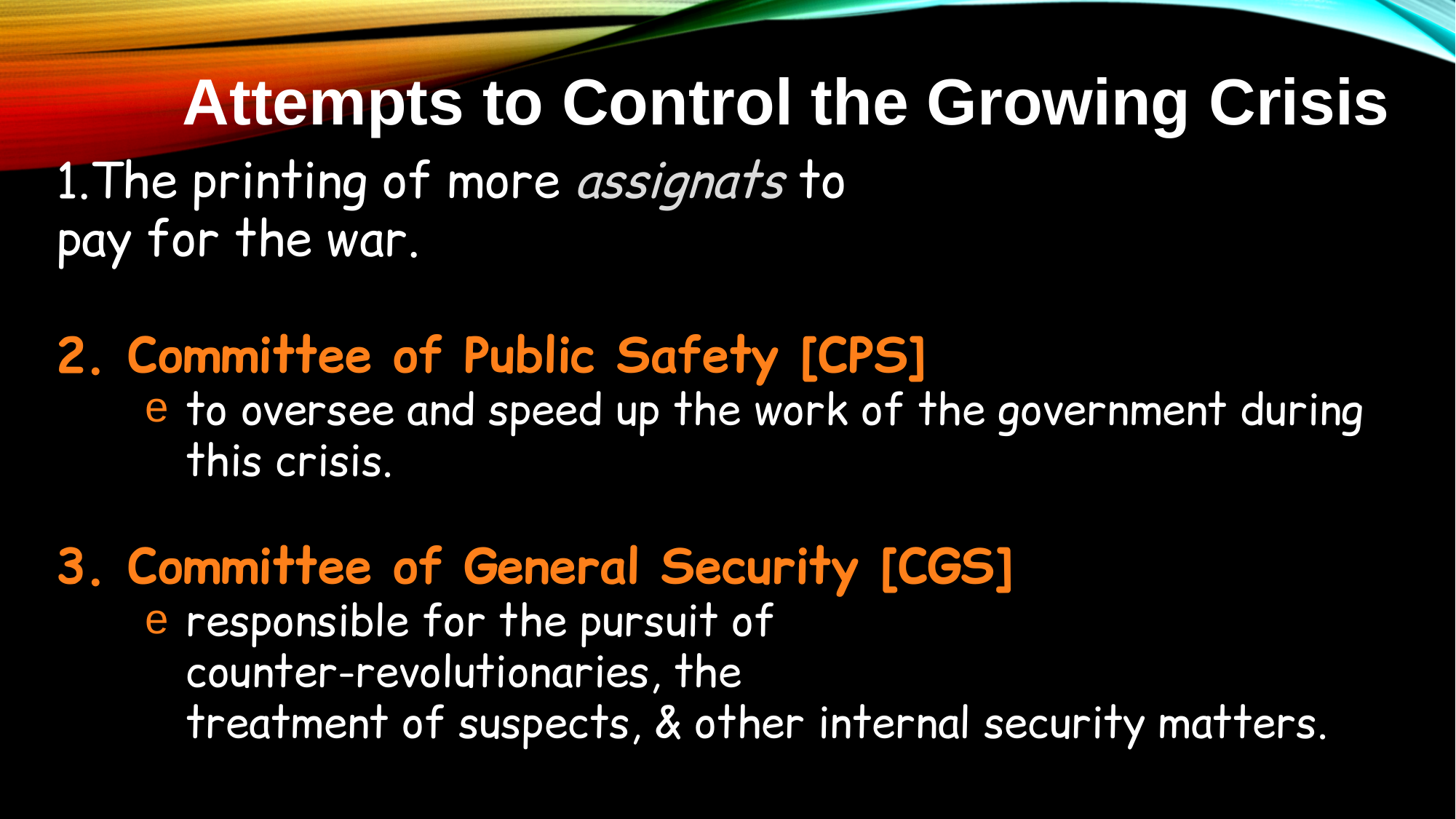

Attempts to Control the Growing Crisis
1.The printing of more assignats to
pay for the war.
2. Committee of Public Safety [CPS]
to oversee and speed up the work of the government during this crisis.
3. Committee of General Security [CGS]
responsible for the pursuit of
counter-revolutionaries, the
treatment of suspects, & other internal security matters.